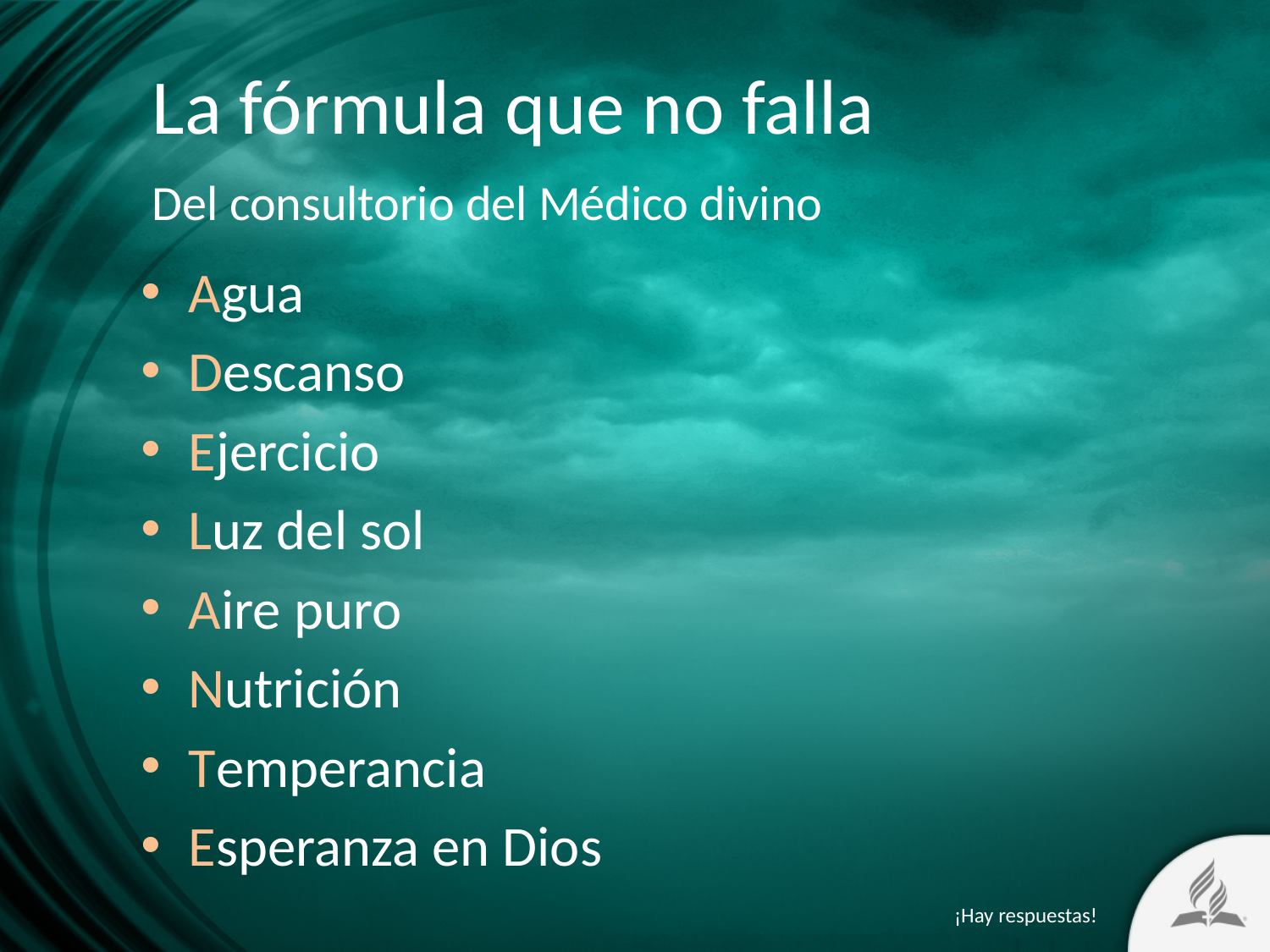

# La fórmula que no falla
Del consultorio del Médico divino
Agua
Descanso
Ejercicio
Luz del sol
Aire puro
Nutrición
Temperancia
Esperanza en Dios
¡Hay respuestas!